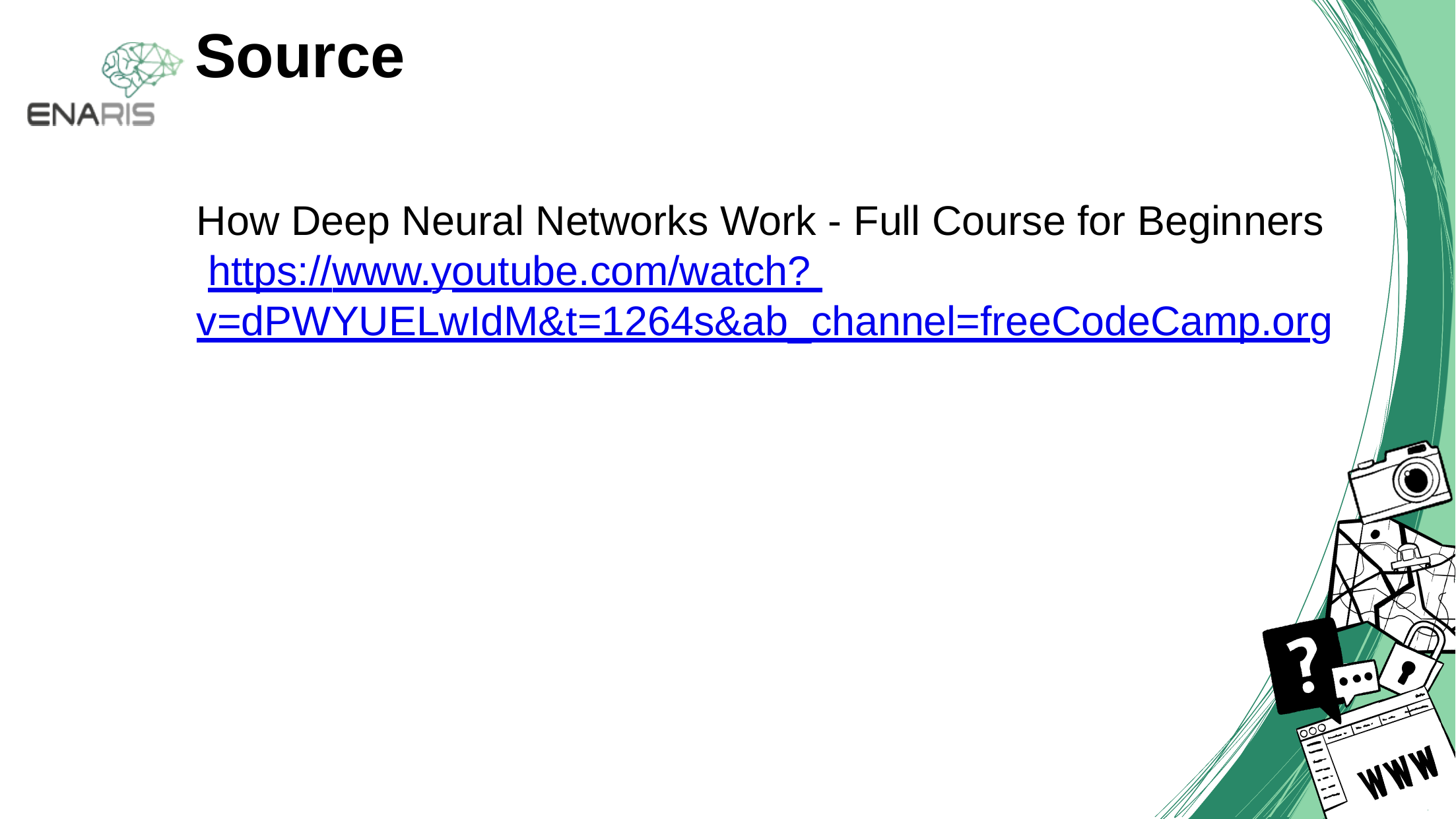

# Source
How Deep Neural Networks Work - Full Course for Beginners  https://www.youtube.com/watch?  v=dPWYUELwIdM&t=1264s&ab_channel=freeCodeCamp.org